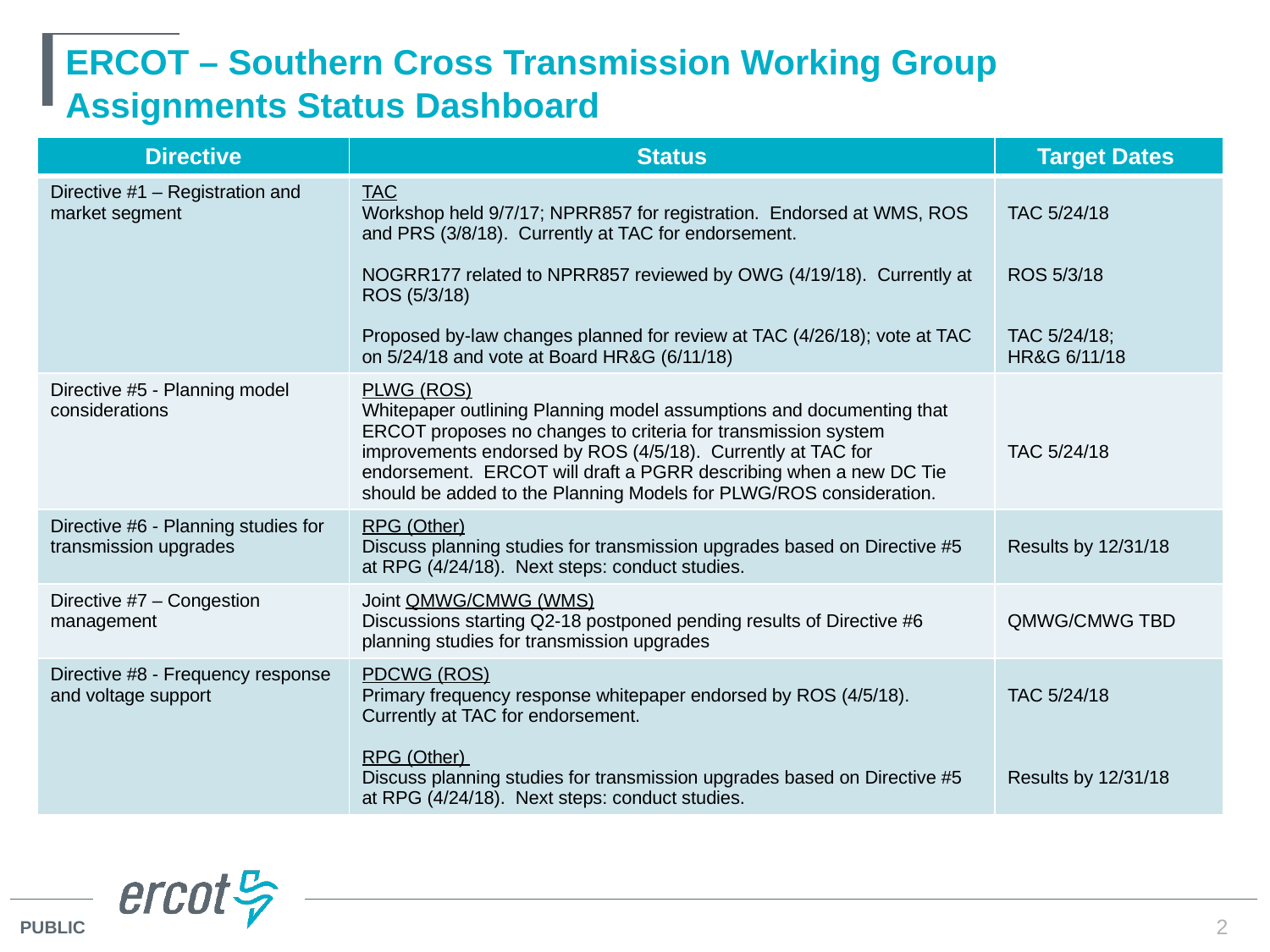

# ERCOT – Southern Cross Transmission Working Group Assignments Status Dashboard
| Directive | Status | Target Dates |
| --- | --- | --- |
| Directive #1 – Registration and market segment | TAC Workshop held 9/7/17; NPRR857 for registration. Endorsed at WMS, ROS and PRS (3/8/18). Currently at TAC for endorsement. NOGRR177 related to NPRR857 reviewed by OWG (4/19/18). Currently at ROS (5/3/18) Proposed by-law changes planned for review at TAC (4/26/18); vote at TAC on 5/24/18 and vote at Board HR&G (6/11/18) | TAC 5/24/18 ROS 5/3/18 TAC 5/24/18; HR&G 6/11/18 |
| Directive #5 - Planning model considerations | PLWG (ROS) Whitepaper outlining Planning model assumptions and documenting that ERCOT proposes no changes to criteria for transmission system improvements endorsed by ROS (4/5/18).  Currently at TAC for endorsement.  ERCOT will draft a PGRR describing when a new DC Tie should be added to the Planning Models for PLWG/ROS consideration. | TAC 5/24/18 |
| Directive #6 - Planning studies for transmission upgrades | RPG (Other) Discuss planning studies for transmission upgrades based on Directive #5 at RPG (4/24/18). Next steps: conduct studies. | Results by 12/31/18 |
| Directive #7 – Congestion management | Joint QMWG/CMWG (WMS) Discussions starting Q2-18 postponed pending results of Directive #6 planning studies for transmission upgrades | QMWG/CMWG TBD |
| Directive #8 - Frequency response and voltage support | PDCWG (ROS) Primary frequency response whitepaper endorsed by ROS (4/5/18). Currently at TAC for endorsement. RPG (Other) Discuss planning studies for transmission upgrades based on Directive #5 at RPG (4/24/18). Next steps: conduct studies. | TAC 5/24/18 Results by 12/31/18 |
2